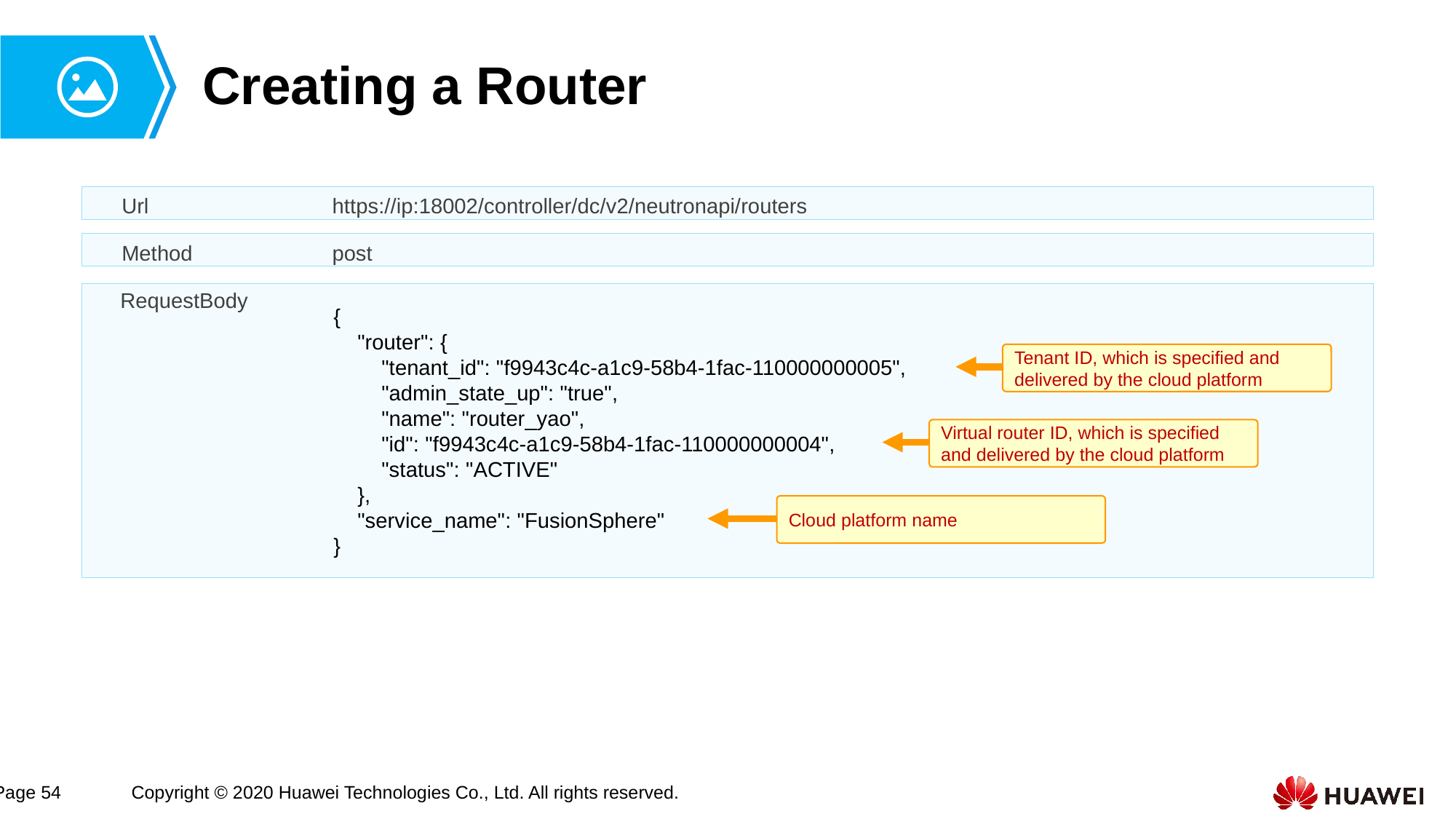

# Creating a Router

Url
https://ip:18002/controller/dc/v2/neutronapi/routers

post
Method
RequestBody

{
    "router": {
        "tenant_id": "f9943c4c-a1c9-58b4-1fac-110000000005",
        "admin_state_up": "true",
        "name": "router_yao",
        "id": "f9943c4c-a1c9-58b4-1fac-110000000004",
        "status": "ACTIVE"
    },
    "service_name": "FusionSphere"
}
Tenant ID, which is specified and delivered by the cloud platform
Virtual router ID, which is specified and delivered by the cloud platform
Cloud platform name